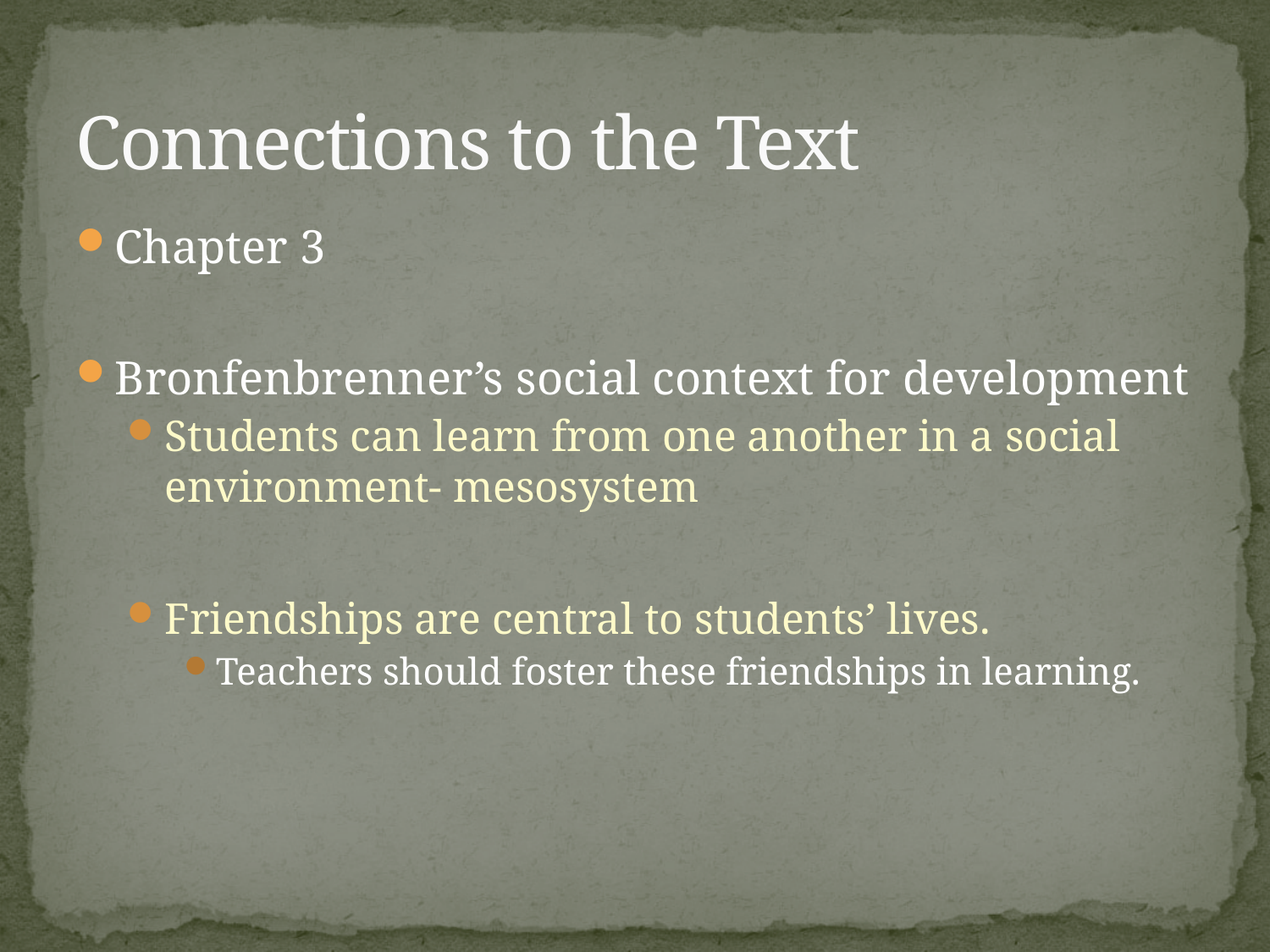

# Connections to the Text
Chapter 3

Bronfenbrenner’s social context for development
Students can learn from one another in a social environment- mesosystem

Friendships are central to students’ lives.
Teachers should foster these friendships in learning.